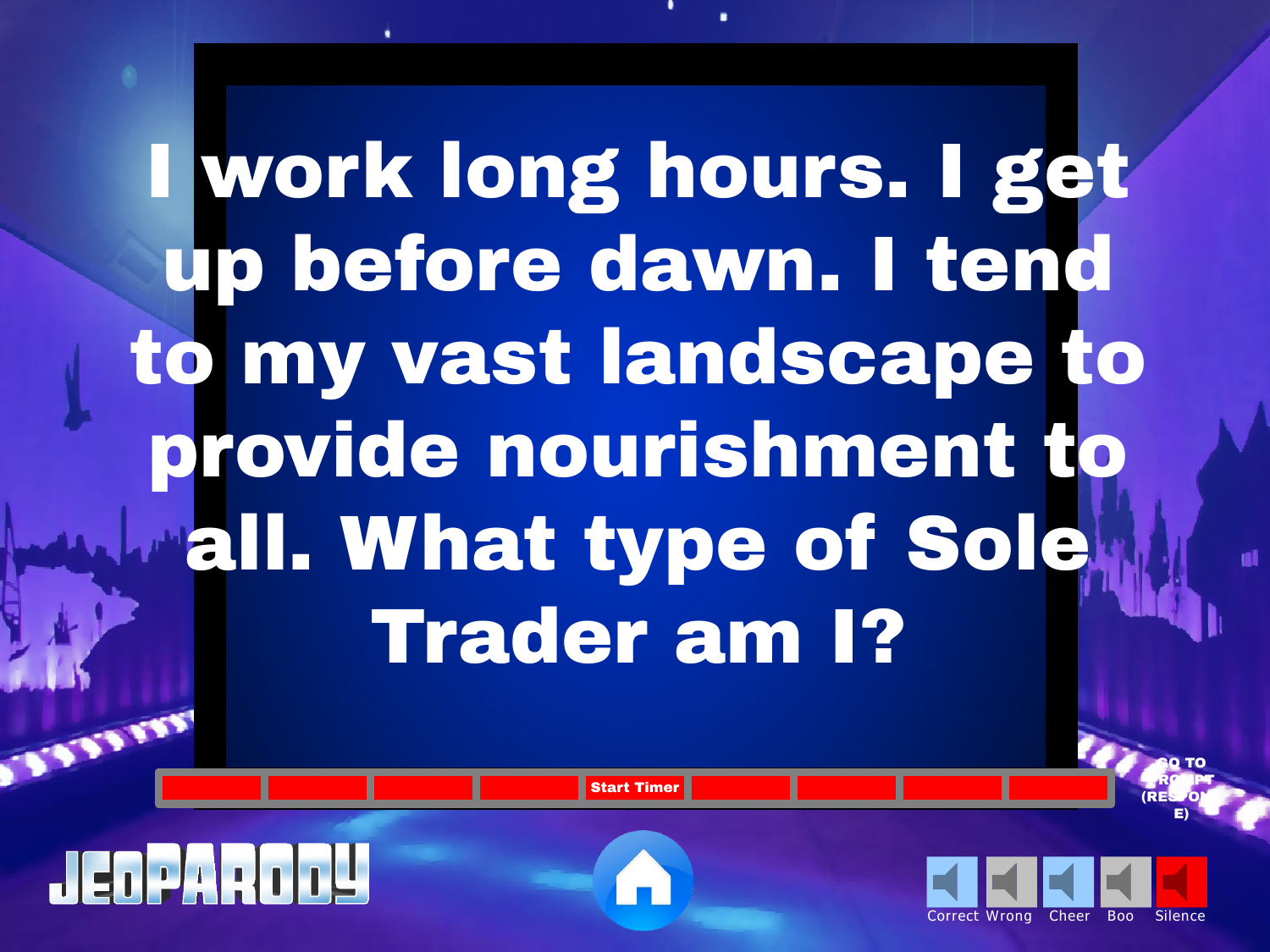

I work long hours. I get up before dawn. I tend to my vast landscape to provide nourishment to all. What type of Sole Trader am I?
GO TO
PROMPT
(RESPONSE)
Start Timer